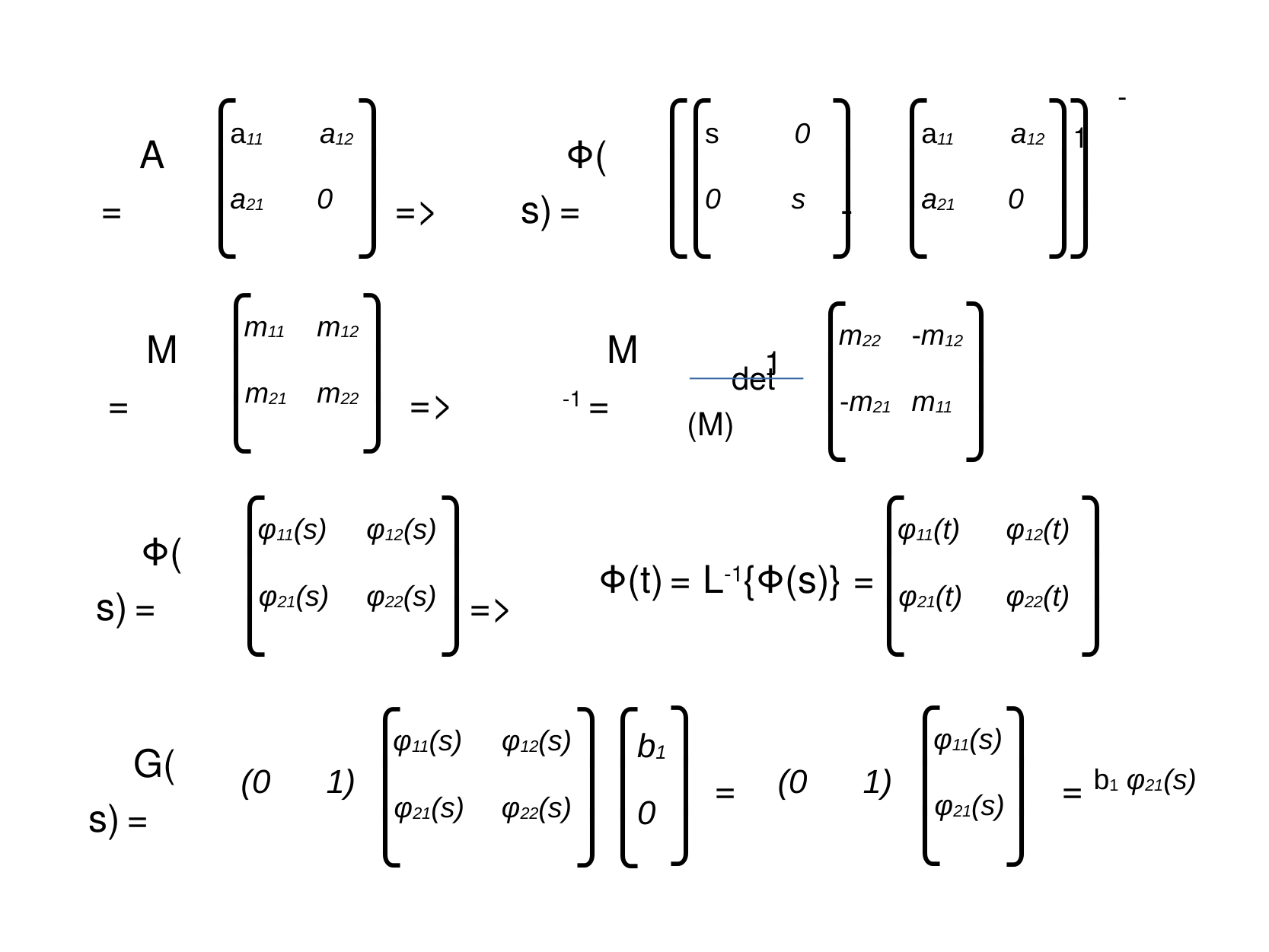

-1
⎧
⎪
⎩
⎫
⎪
⎭
⎧
⎪
⎩
⎧
⎪
⎩
⎫
⎪
⎭
⎧
⎪
⎩
⎫
⎪
⎭
⎫
⎪
⎭
a11
a12
s
0
a11
a12
A =
 =>
Φ(s) =
 -
a21
0
0
s
a21
0
⎧
⎪
⎩
⎫
⎪
⎭
⎧
⎪
⎩
⎫
⎪
⎭
m11
m12
m22
-m12
1
 =>
M =
M-1 =
det(M)
m21
m22

-m21
m11
⎧
⎪
⎩
⎫
⎪
⎭
⎧
⎪
⎩
⎫
⎪
⎭
φ11(s)
φ12(s)
φ11(t)
φ12(t)
Φ(s) =
 =>
Φ(t) = L-1{Φ(s)} =
φ21(s)
φ22(s)
φ21(t)
φ22(t)
⎧
⎪
⎩
⎫
⎪
⎭
⎫
⎪
⎭
⎧
⎪
⎩
⎫
⎪
⎭
⎧
⎪
⎩
b1
φ11(s)
φ11(s)
φ12(s)
 =
 =
G(s) =
(0      1)
(0      1)
b1 φ21(s)
0
φ21(s)
φ21(s)
φ22(s)